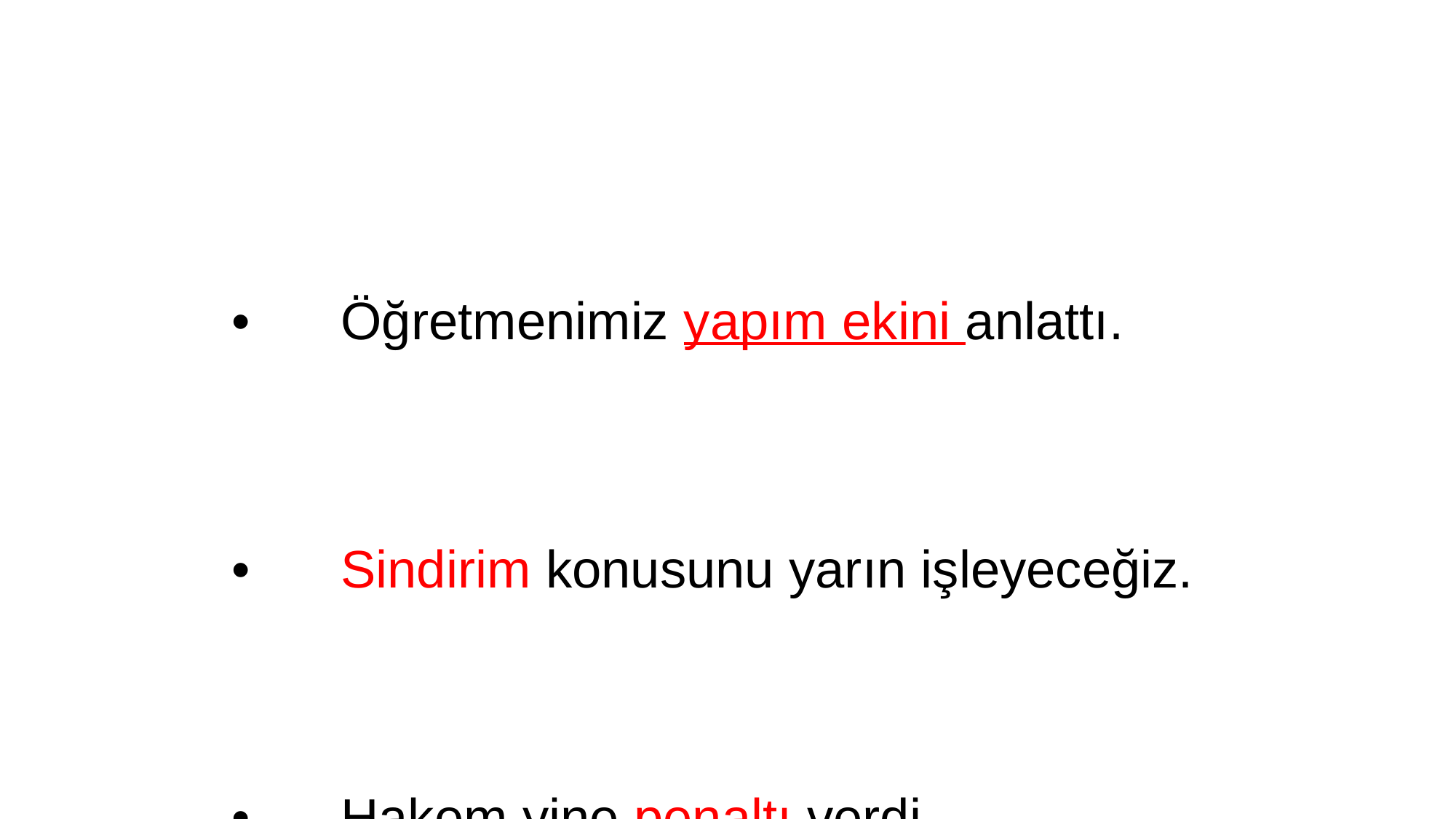

•	Öğretmenimiz yapım ekini anlattı.

•	Sindirim konusunu yarın işleyeceğiz.

•	Hakem yine penaltı verdi.